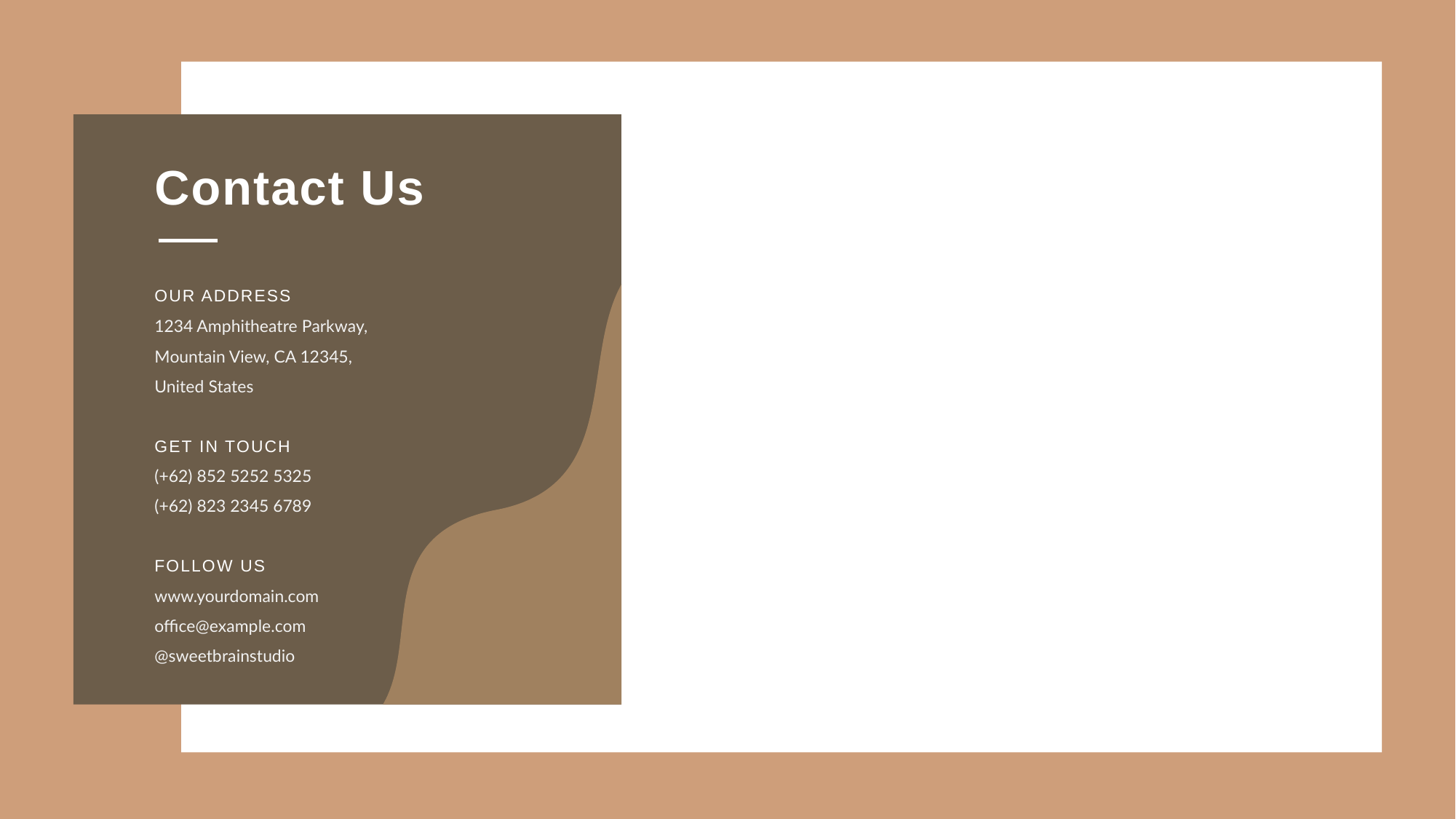

Contact Us
OUR ADDRESS
1234 Amphitheatre Parkway, Mountain View, CA 12345, United States
GET IN TOUCH
(+62) 852 5252 5325
(+62) 823 2345 6789
FOLLOW US
www.yourdomain.com
office@example.com
@sweetbrainstudio